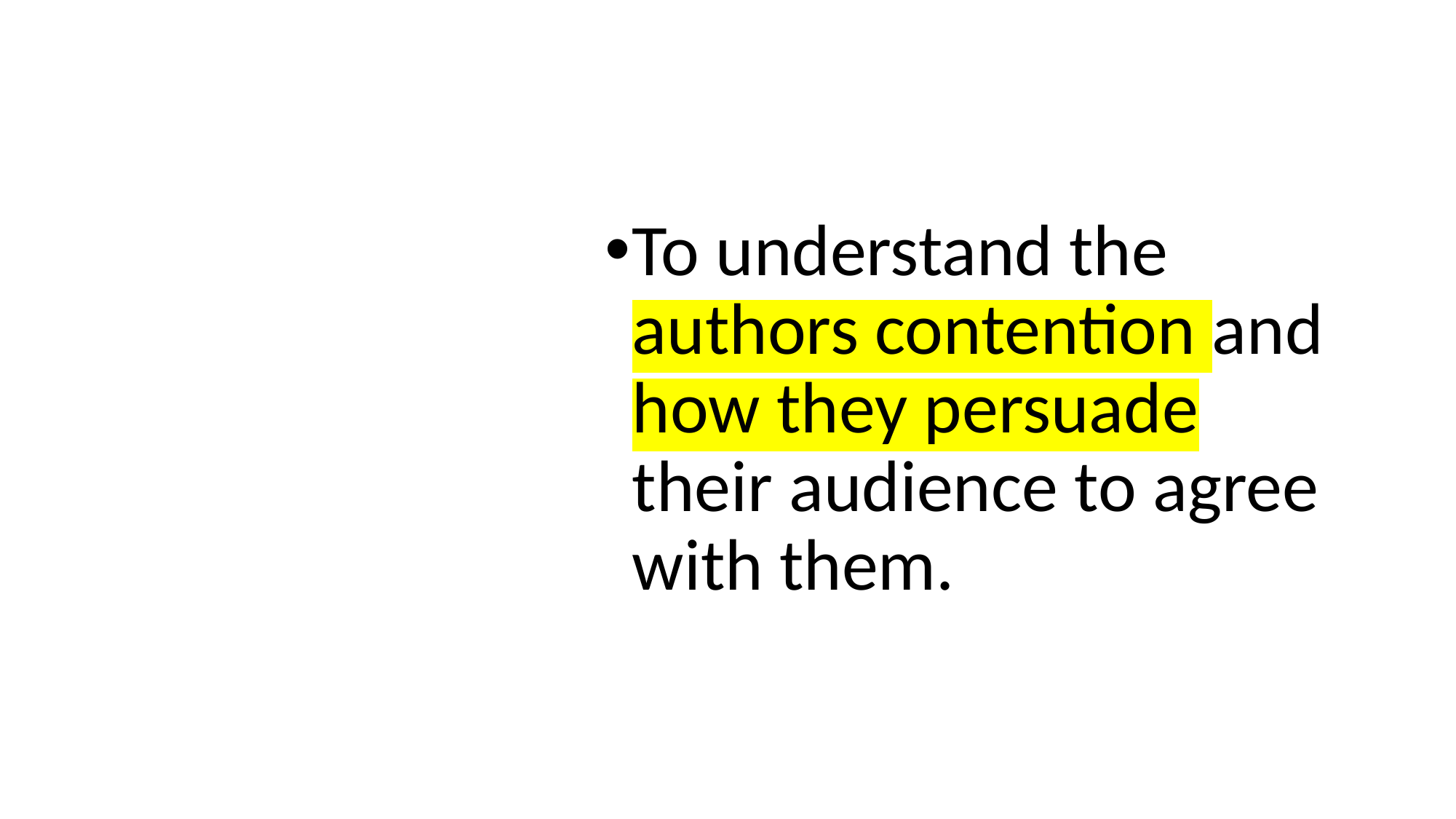

To understand the authors contention and how they persuade their audience to agree with them.